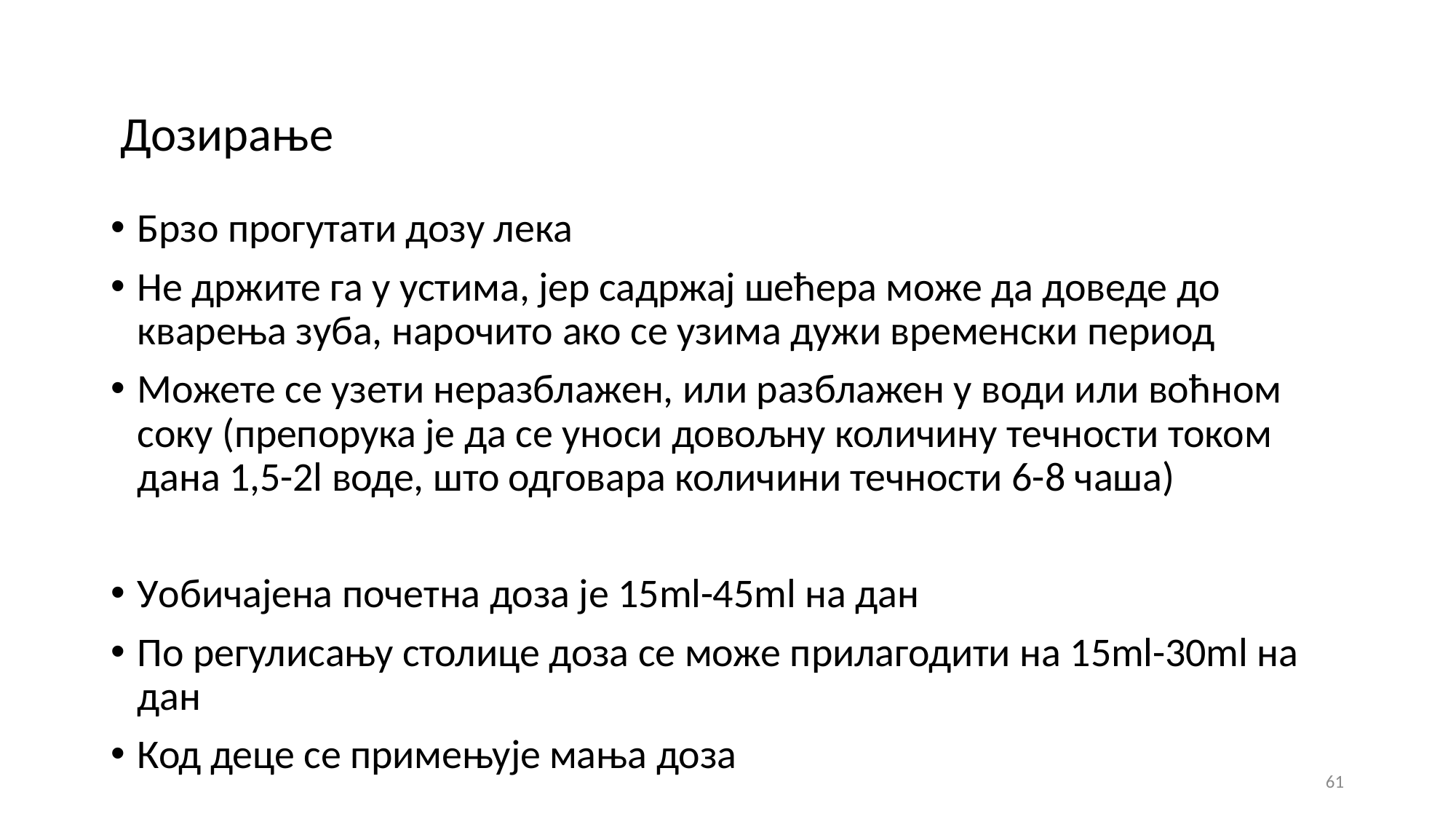

# Дозирање
Брзо прогутати дозу лека
Не држите га у устима, јер садржај шећера може да доведе до кварења зуба, нарочито ако се узима дужи временски период
Можете се узети неразблажен, или разблажен у води или воћном соку (препорука је да се уноси довољну количину течности током дана 1,5-2l воде, што одговара количини течности 6-8 чаша)

Уобичајена почетна доза је 15ml-45ml на дан
По регулисању столице доза се може прилагодити на 15ml-30ml на дан
Код деце се примењује мања доза
61